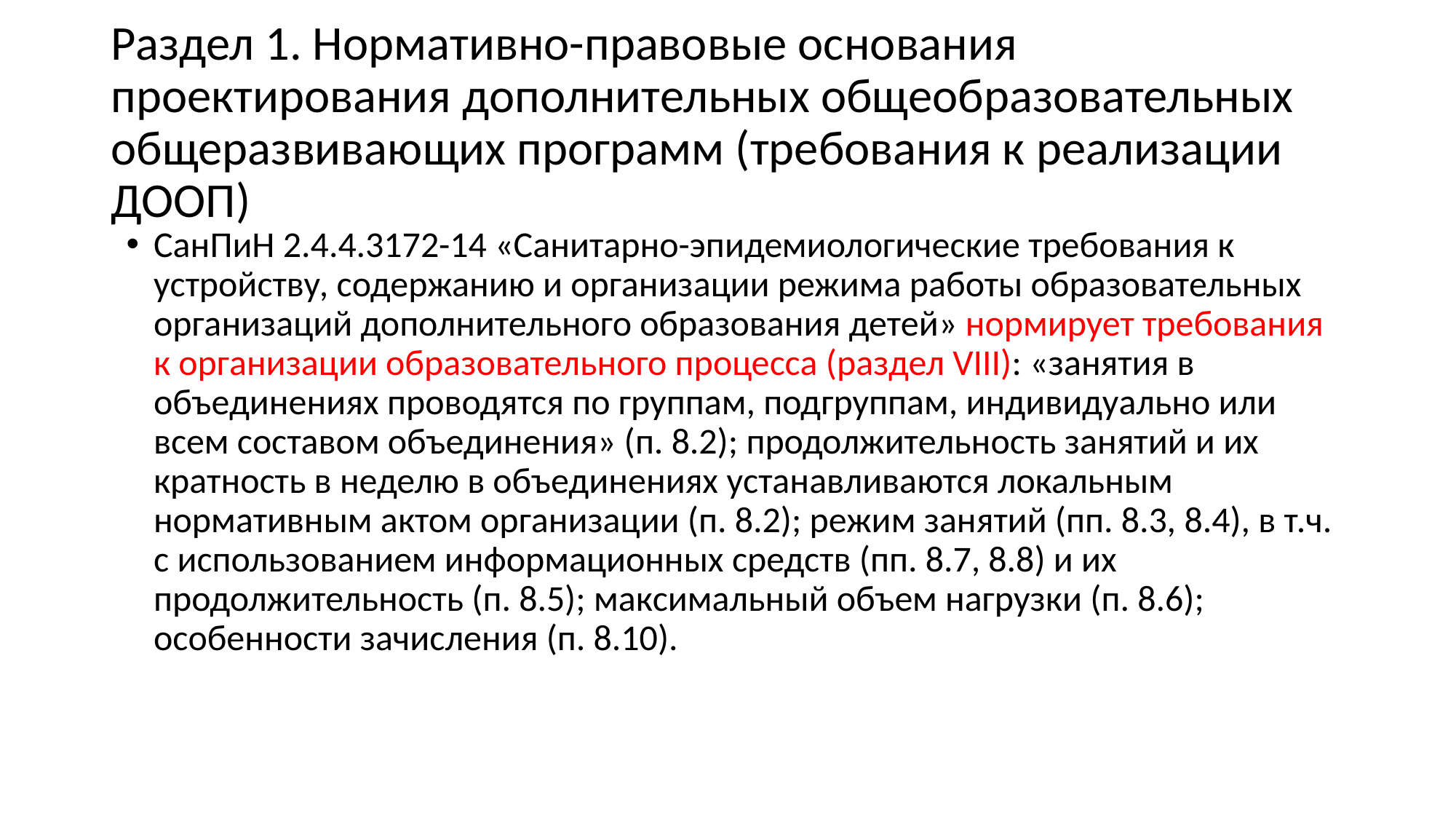

# Раздел 1. Нормативно-правовые основания проектирования дополнительных общеобразовательных общеразвивающих программ (требования к реализации ДООП)
СанПиН 2.4.4.3172-14 «Санитарно-эпидемиологические требования к устройству, содержанию и организации режима работы образовательных организаций дополнительного образования детей» нормирует требования к организации образовательного процесса (раздел VIII): «занятия в объединениях проводятся по группам, подгруппам, индивидуально или всем составом объединения» (п. 8.2); продолжительность занятий и их кратность в неделю в объединениях устанавливаются локальным нормативным актом организации (п. 8.2); режим занятий (пп. 8.3, 8.4), в т.ч. с использованием информационных средств (пп. 8.7, 8.8) и их продолжительность (п. 8.5); максимальный объем нагрузки (п. 8.6); особенности зачисления (п. 8.10).